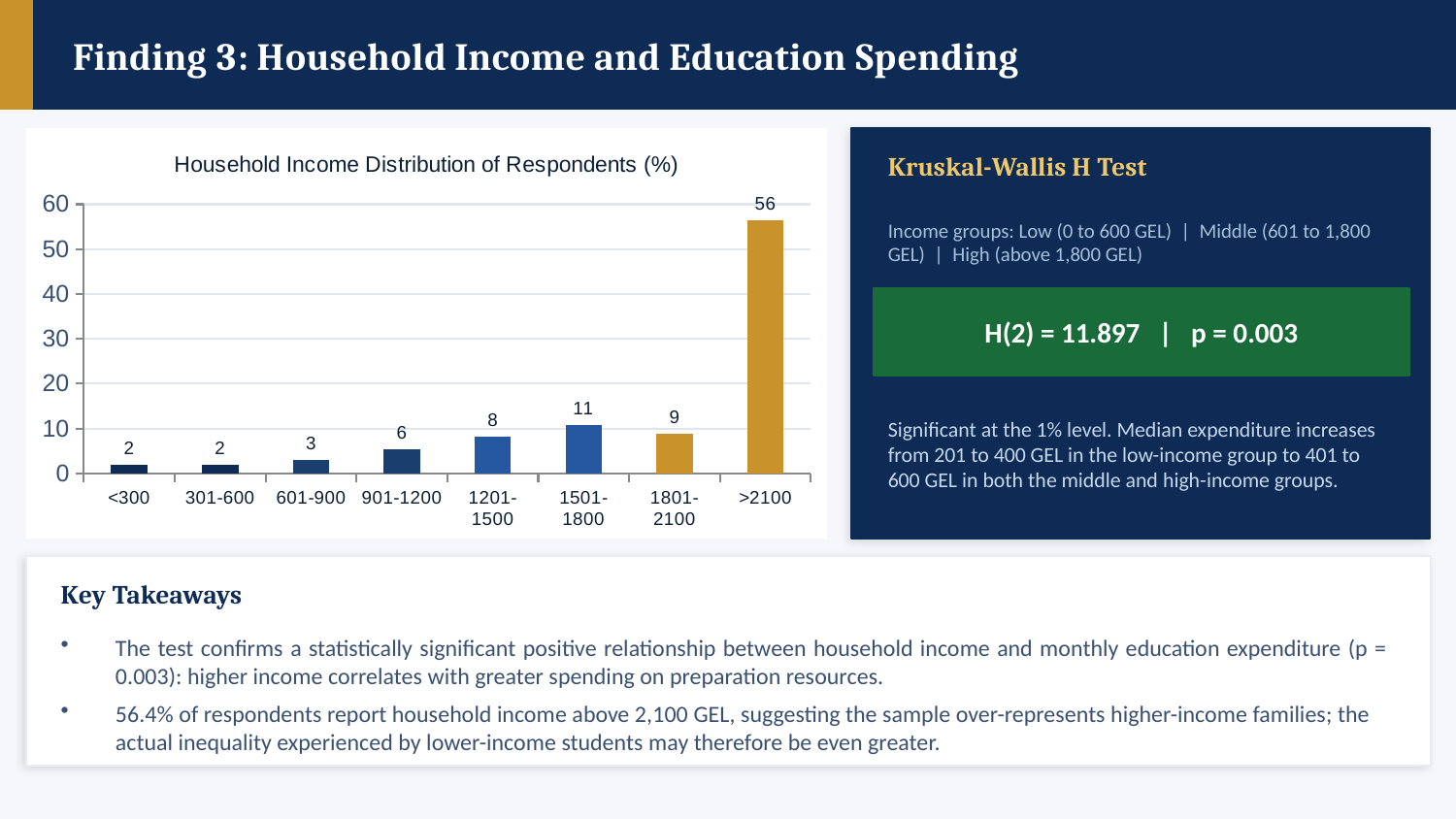

Finding 3: Household Income and Education Spending

### Chart: Household Income Distribution of Respondents (%)

| Category | Respondents (%) |
|---|---|
| <300 | 2.0 |
| 301-600 | 2.0 |
| 601-900 | 3.0 |
| 901-1200 | 5.5 |
| 1201-1500 | 8.2 |
| 1501-1800 | 10.9 |
| 1801-2100 | 8.9 |
| >2100 | 56.4 |
Kruskal-Wallis H Test
Income groups: Low (0 to 600 GEL)  |  Middle (601 to 1,800 GEL)  |  High (above 1,800 GEL)

H(2) = 11.897   |   p = 0.003
Significant at the 1% level. Median expenditure increases from 201 to 400 GEL in the low-income group to 401 to 600 GEL in both the middle and high-income groups.

Key Takeaways
The test confirms a statistically significant positive relationship between household income and monthly education expenditure (p = 0.003): higher income correlates with greater spending on preparation resources.
56.4% of respondents report household income above 2,100 GEL, suggesting the sample over-represents higher-income families; the actual inequality experienced by lower-income students may therefore be even greater.